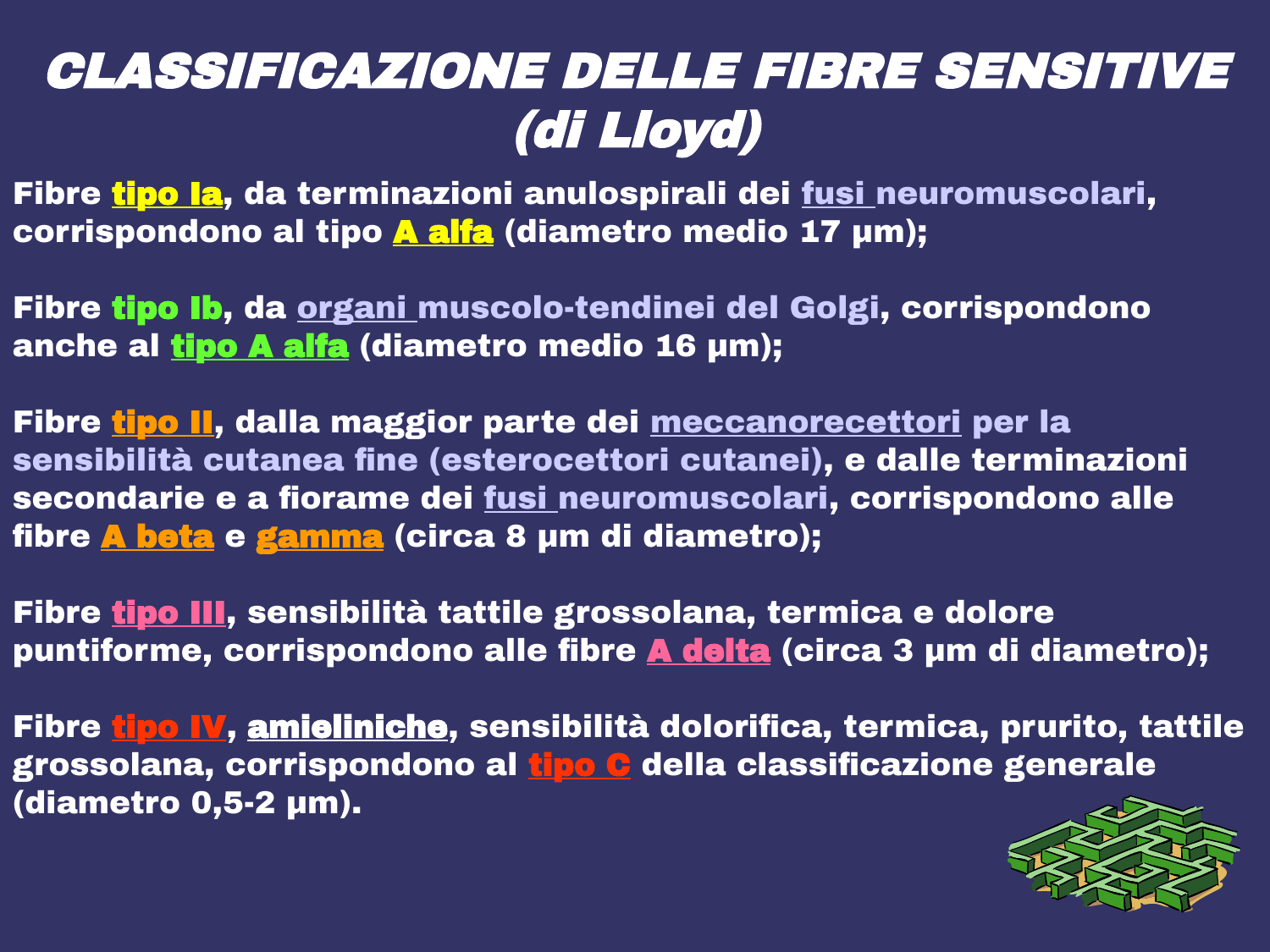

# CLASSIFICAZIONE DELLE FIBRE SENSITIVE (di Lloyd)
Fibre tipo Ia, da terminazioni anulospirali dei fusi neuromuscolari, corrispondono al tipo A alfa (diametro medio 17 µm);

Fibre tipo Ib, da organi muscolo-tendinei del Golgi, corrispondono anche al tipo A alfa (diametro medio 16 µm);

Fibre tipo II, dalla maggior parte dei meccanorecettori per la sensibilità cutanea fine (esterocettori cutanei), e dalle terminazioni secondarie e a fiorame dei fusi neuromuscolari, corrispondono alle fibre A beta e gamma (circa 8 µm di diametro);

Fibre tipo III, sensibilità tattile grossolana, termica e dolore puntiforme, corrispondono alle fibre A delta (circa 3 µm di diametro);

Fibre tipo IV, amieliniche, sensibilità dolorifica, termica, prurito, tattile grossolana, corrispondono al tipo C della classificazione generale (diametro 0,5-2 µm).